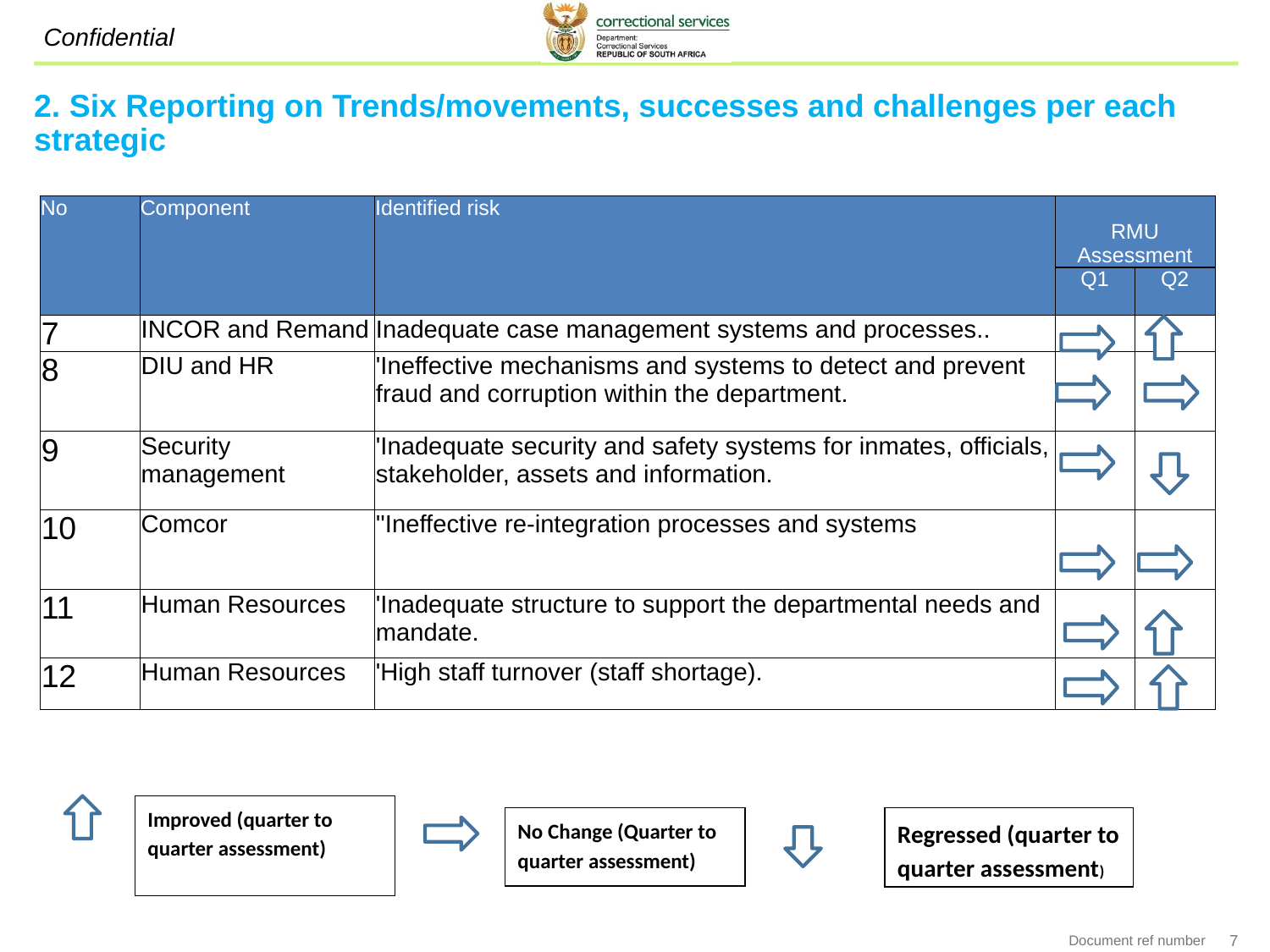

# 2. Six Reporting on Trends/movements, successes and challenges per each strategic
| No | Component | Identified risk | RMU Assessment |  |
| --- | --- | --- | --- | --- |
|  |  |  | Q1 | Q2 |
| 7 | INCOR and Remand | Inadequate case management systems and processes.. |  |  |
| 8 | DIU and HR | 'Ineffective mechanisms and systems to detect and prevent fraud and corruption within the department. |  |  |
| 9 | Security management | 'Inadequate security and safety systems for inmates, officials, stakeholder, assets and information. |  |  |
| 10 | Comcor | ''Ineffective re-integration processes and systems |  |  |
| 11 | Human Resources | 'Inadequate structure to support the departmental needs and mandate. |  |  |
| 12 | Human Resources | 'High staff turnover (staff shortage). |  |  |

Improved (quarter to quarter assessment)
No Change (Quarter to quarter assessment)
Regressed (quarter to quarter assessment)